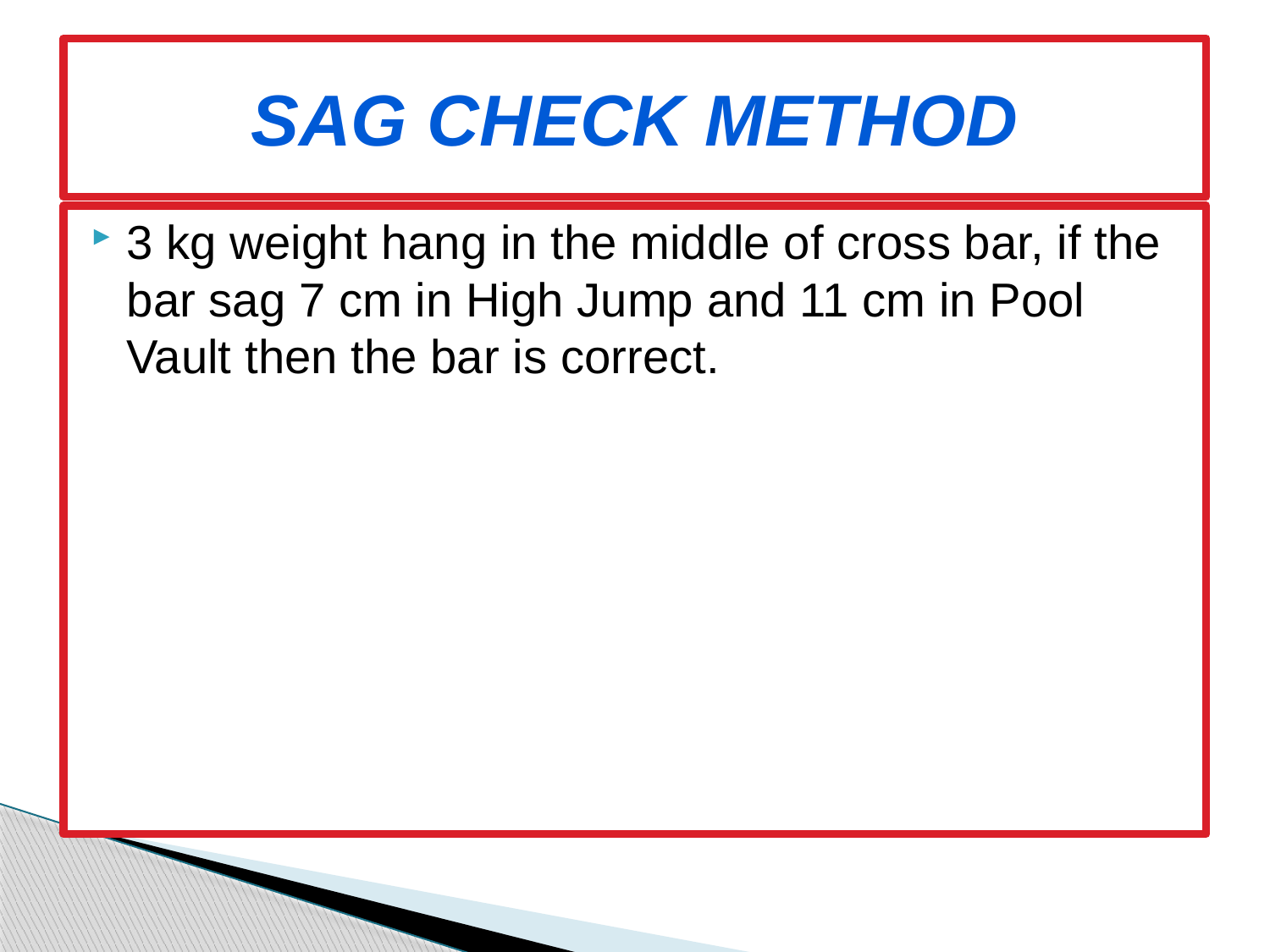

# Sag Check Method
3 kg weight hang in the middle of cross bar, if the bar sag 7 cm in High Jump and 11 cm in Pool Vault then the bar is correct.